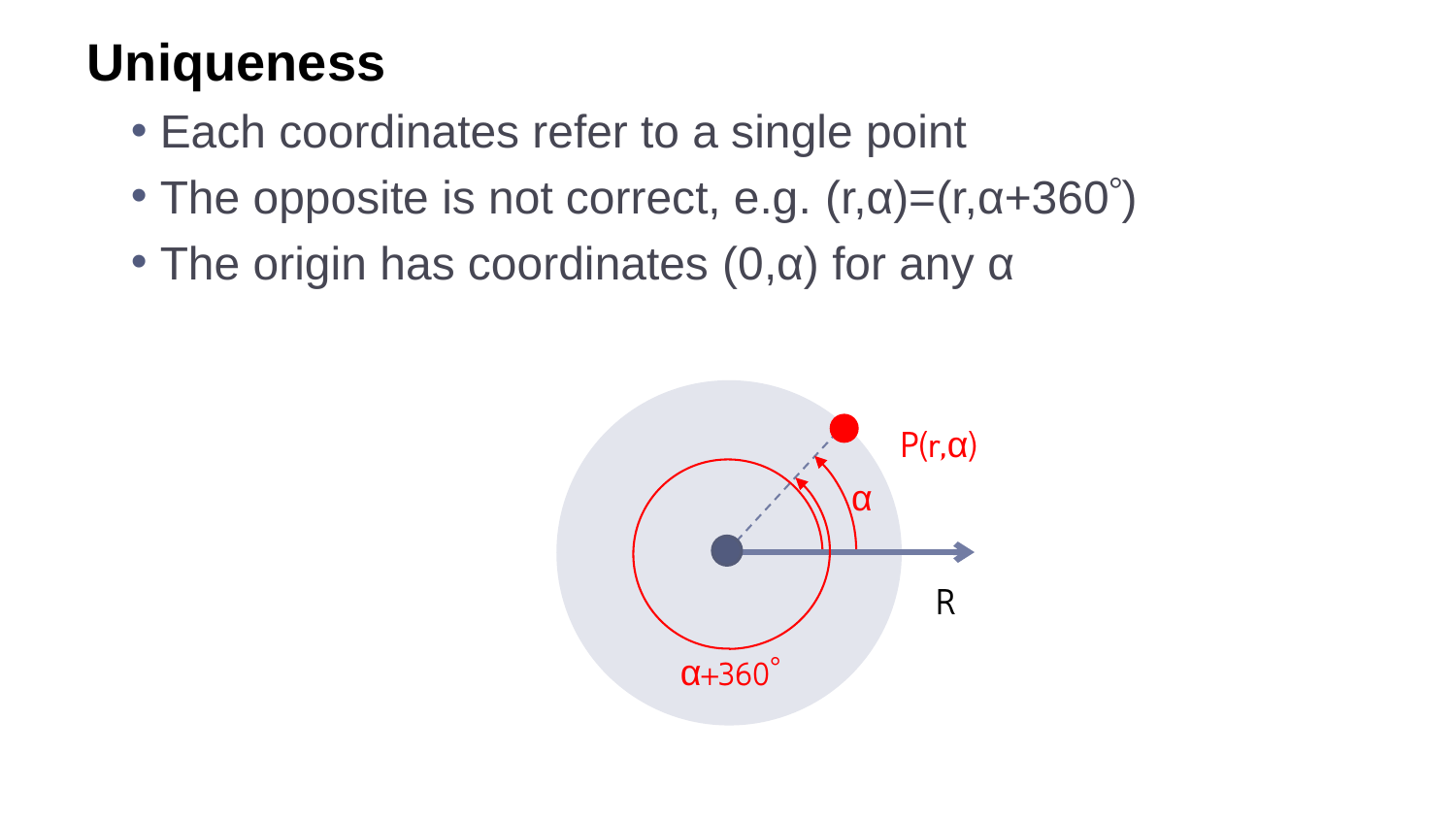

Uniqueness
Each coordinates refer to a single point
The opposite is not correct, e.g. (r,α)=(r,α+360°)
The origin has coordinates (0,α) for any α

P(r,α)

α

R
α+360°